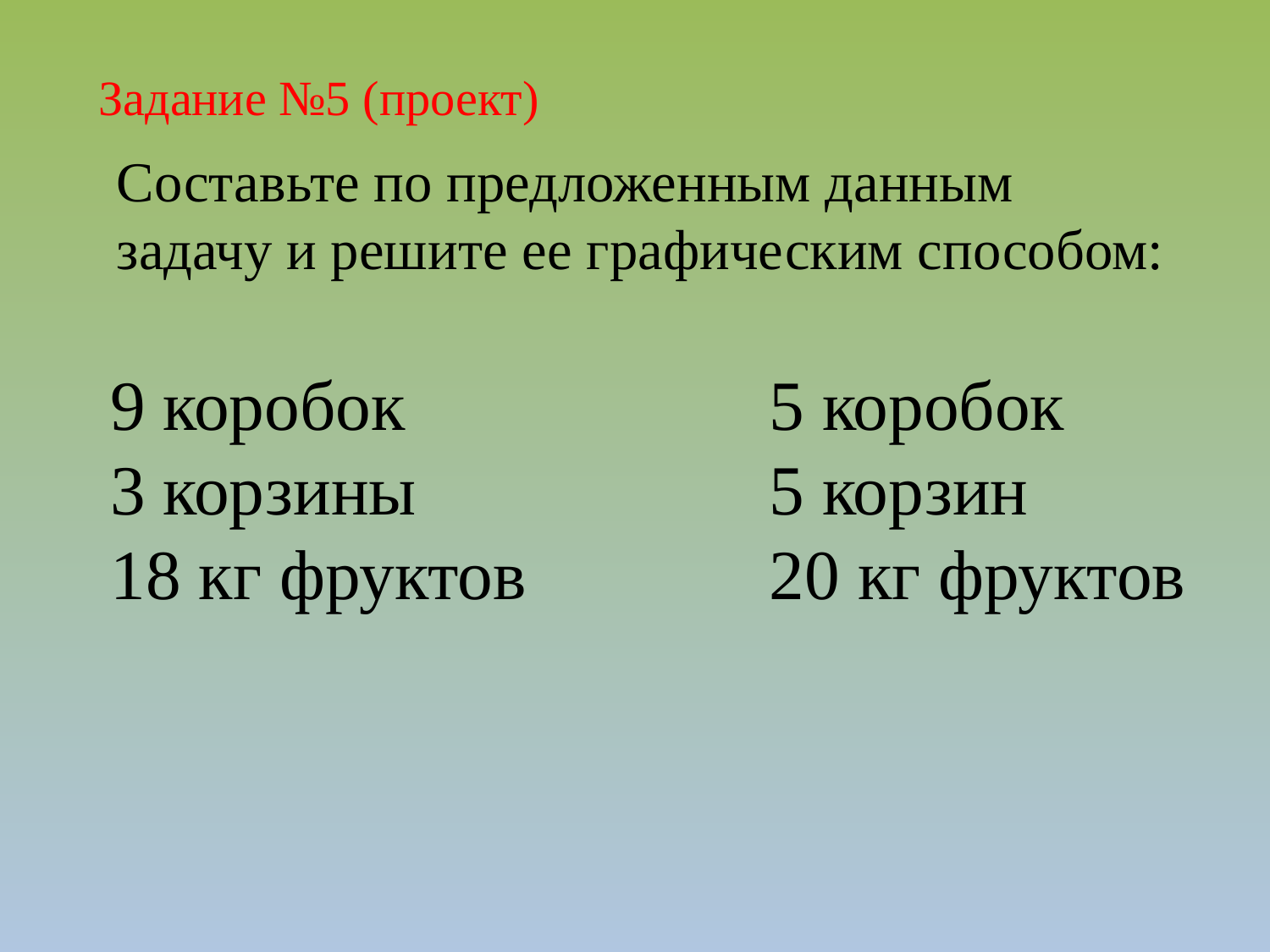

Задание №5 (проект)
Составьте по предложенным данным
задачу и решите ее графическим способом:

9 коробок
3 корзины
18 кг фруктов
5 коробок
5 корзин
20 кг фруктов